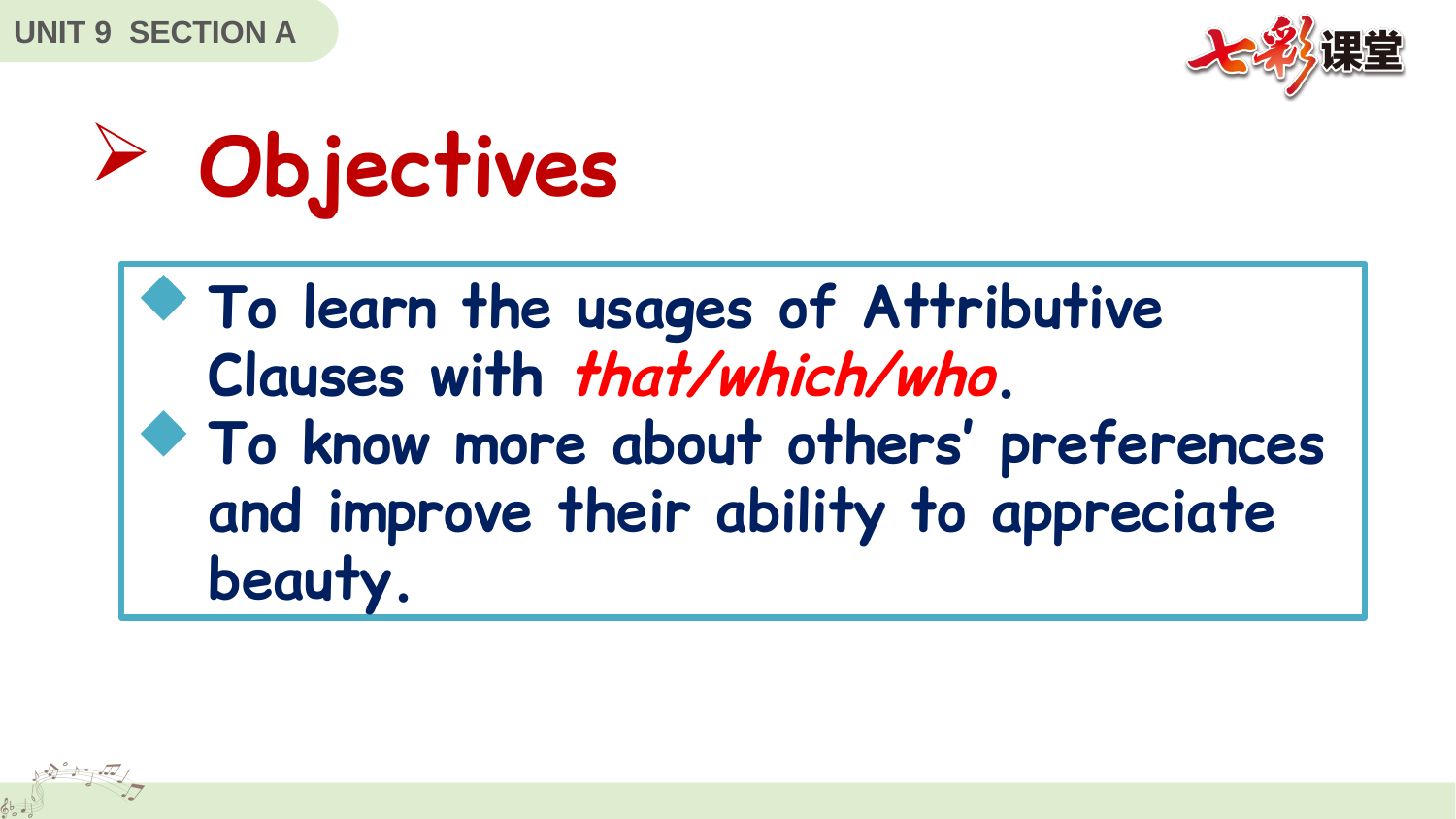

Objectives
To learn the usages of Attributive Clauses with that/which/who.
To know more about others’ preferences and improve their ability to appreciate beauty.